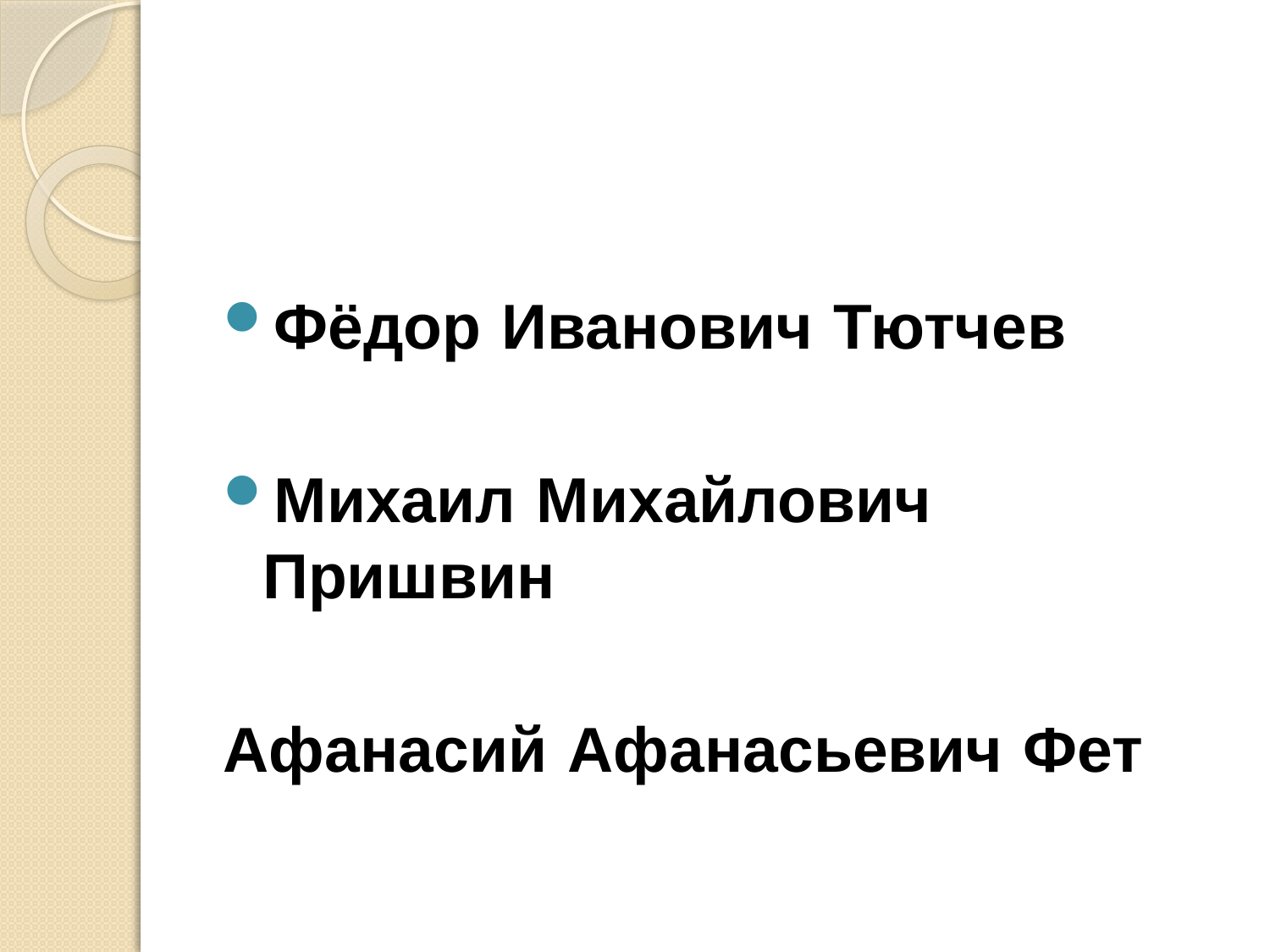

#

Фёдор Иванович Тютчев

Михаил Михайлович Пришвин

Афанасий Афанасьевич Фет